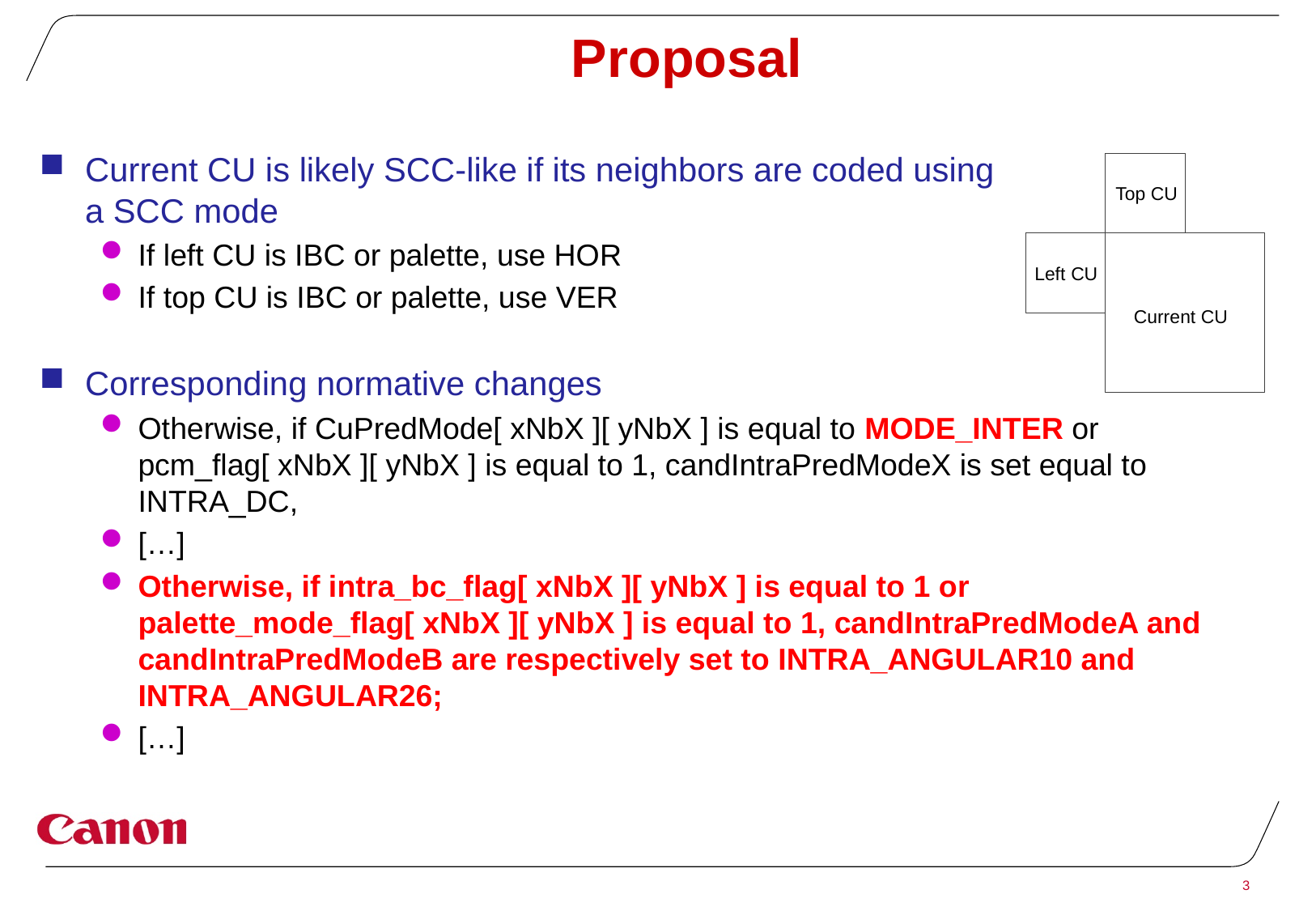

# Proposal

Current CU is likely SCC-like if its neighbors are coded using a SCC mode
If left CU is IBC or palette, use HOR
If top CU is IBC or palette, use VER

Top CU

Left CU
Current CU
Corresponding normative changes
Otherwise, if CuPredMode[ xNbX ][ yNbX ] is equal to MODE_INTER or pcm_flag[ xNbX ][ yNbX ] is equal to 1, candIntraPredModeX is set equal to INTRA_DC,
[…]
Otherwise, if intra_bc_flag[ xNbX ][ yNbX ] is equal to 1 or palette_mode_flag[ xNbX ][ yNbX ] is equal to 1, candIntraPredModeA and candIntraPredModeB are respectively set to INTRA_ANGULAR10 and INTRA_ANGULAR26;
[…]
3